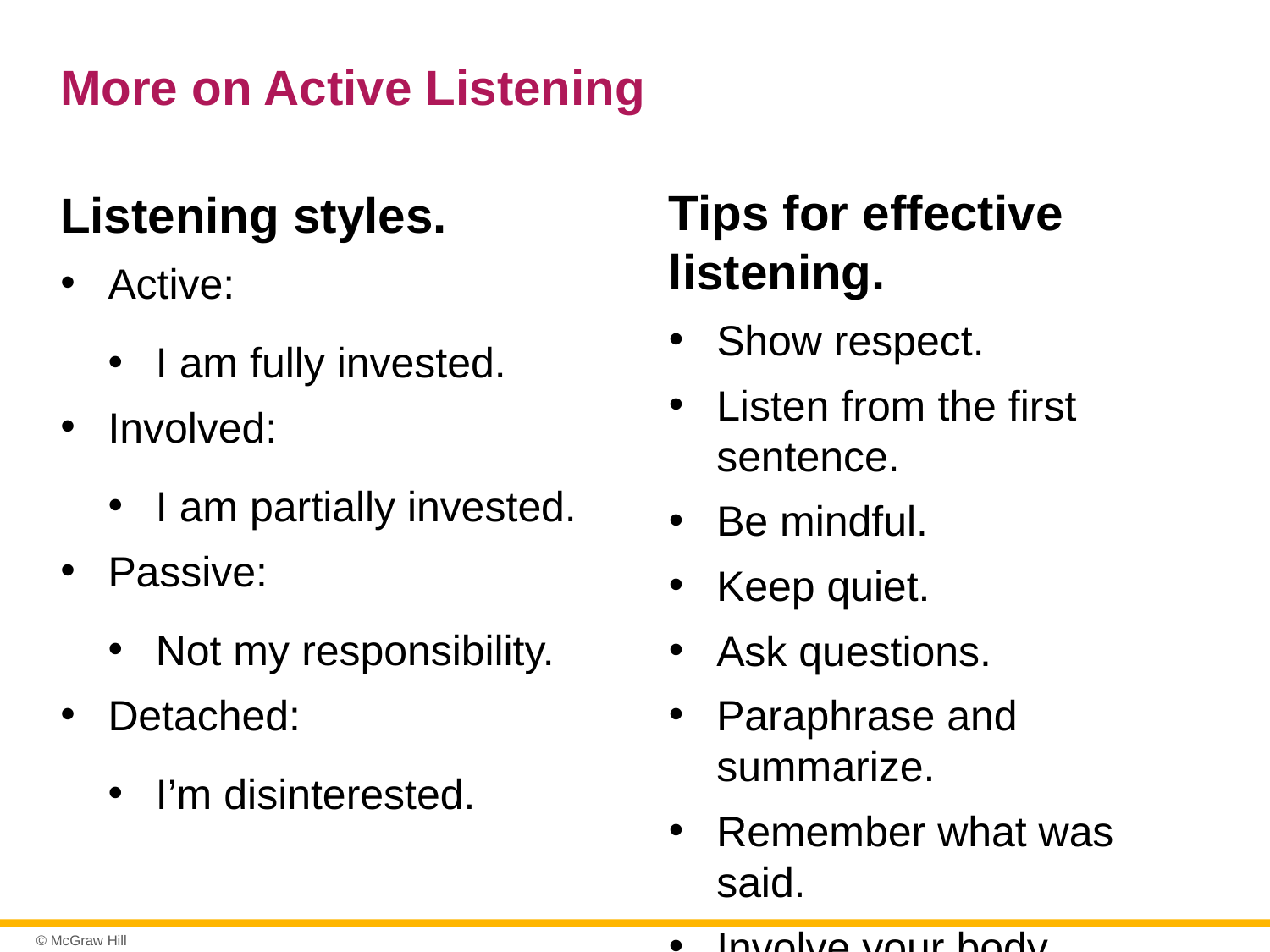

# More on Active Listening
Tips for effective listening.
Show respect.
Listen from the first sentence.
Be mindful.
Keep quiet.
Ask questions.
Paraphrase and summarize.
Remember what was said.
Involve your body.

Listening styles.
Active:
I am fully invested.
Involved:
I am partially invested.
Passive:
Not my responsibility.
Detached:
I’m disinterested.